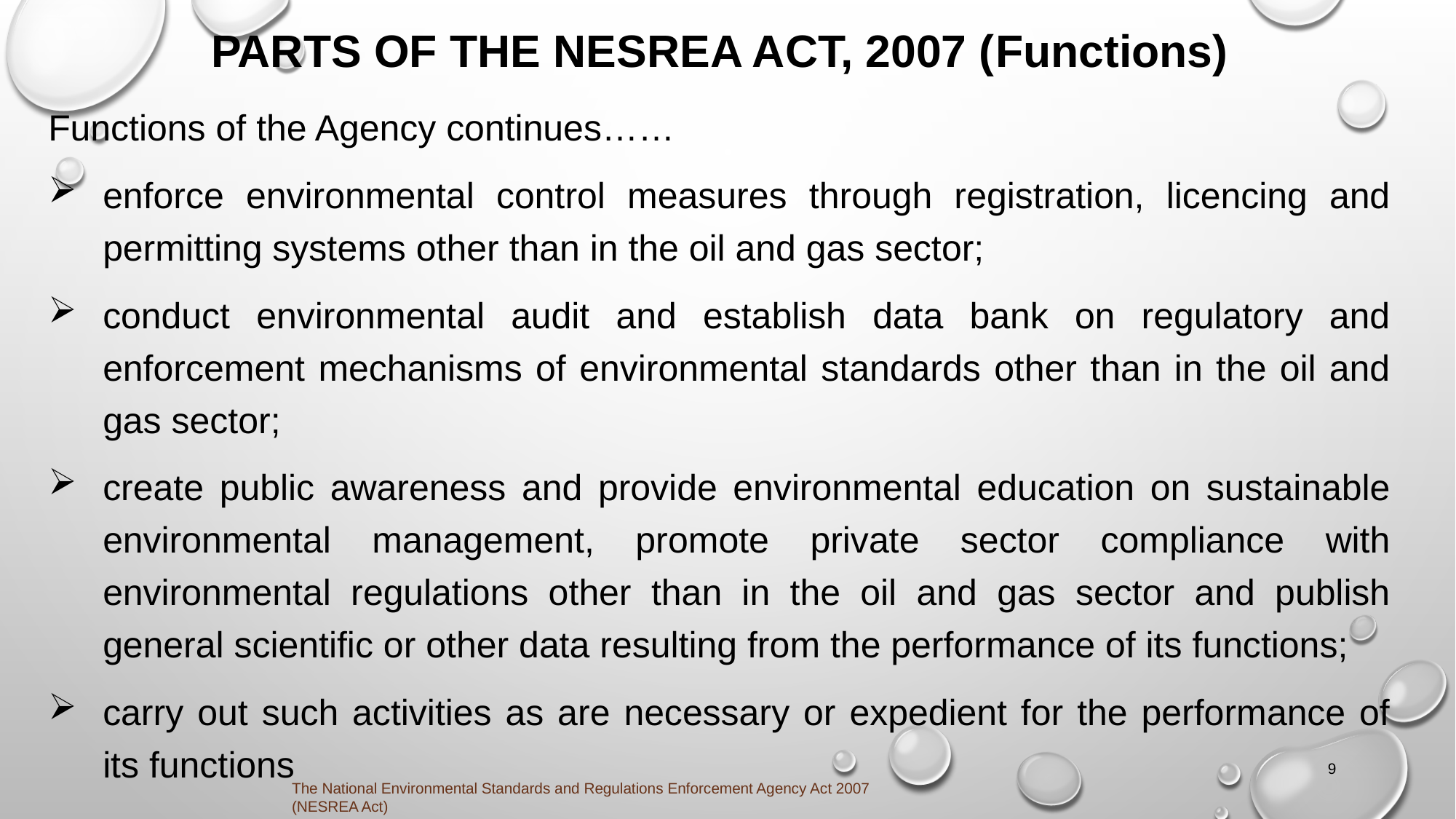

# Parts of The nesrea act, 2007 (Functions)
Functions of the Agency continues……
enforce environmental control measures through registration, licencing and permitting systems other than in the oil and gas sector;
conduct environmental audit and establish data bank on regulatory and enforcement mechanisms of environmental standards other than in the oil and gas sector;
create public awareness and provide environmental education on sustainable environmental management, promote private sector compliance with environmental regulations other than in the oil and gas sector and publish general scientific or other data resulting from the performance of its functions;
carry out such activities as are necessary or expedient for the performance of its functions
9
The National Environmental Standards and Regulations Enforcement Agency Act 2007 (NESREA Act)